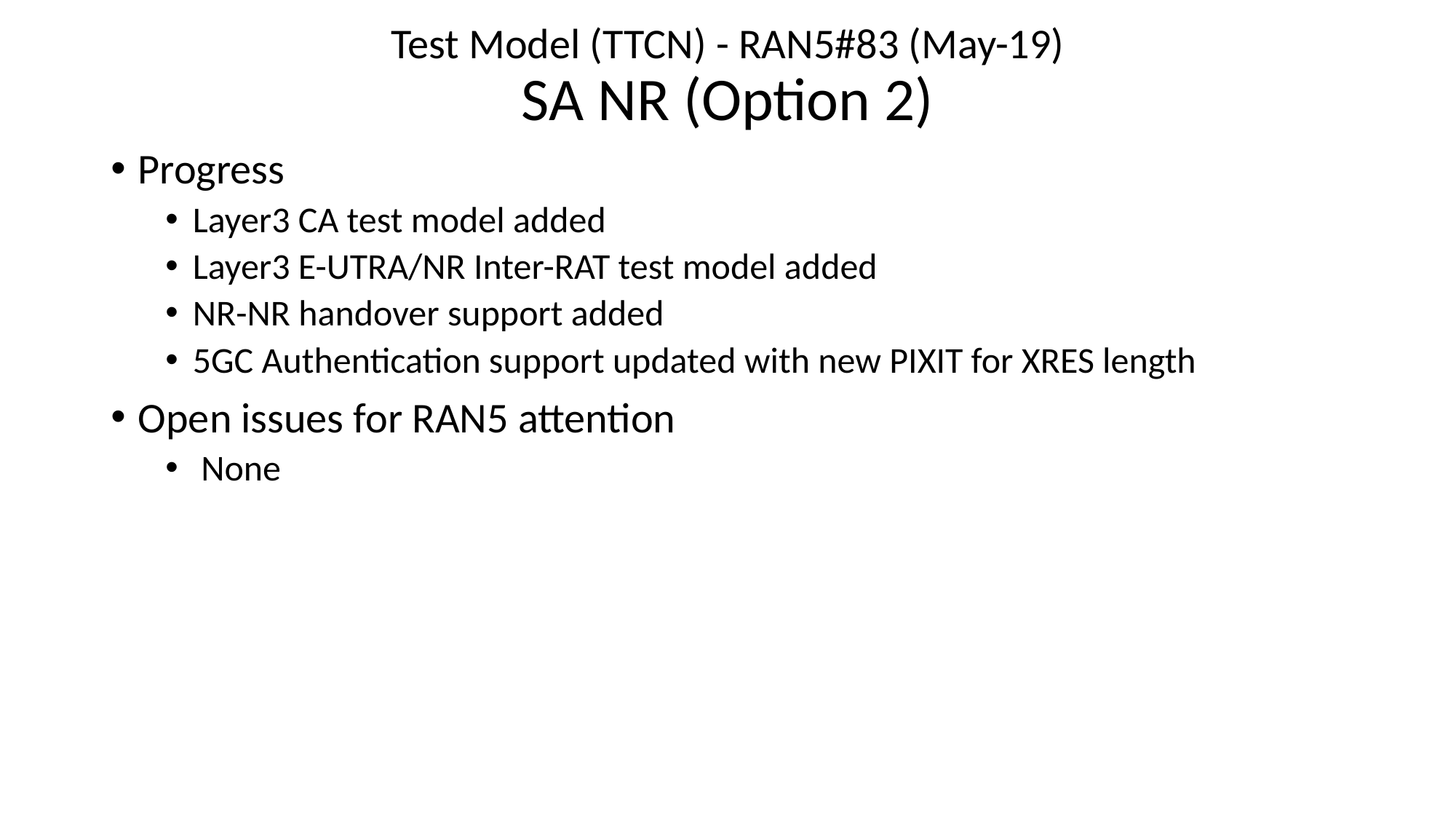

# Test Model (TTCN) - RAN5#83 (May-19) SA NR (Option 2)
Progress
Layer3 CA test model added
Layer3 E-UTRA/NR Inter-RAT test model added
NR-NR handover support added
5GC Authentication support updated with new PIXIT for XRES length
Open issues for RAN5 attention
 None